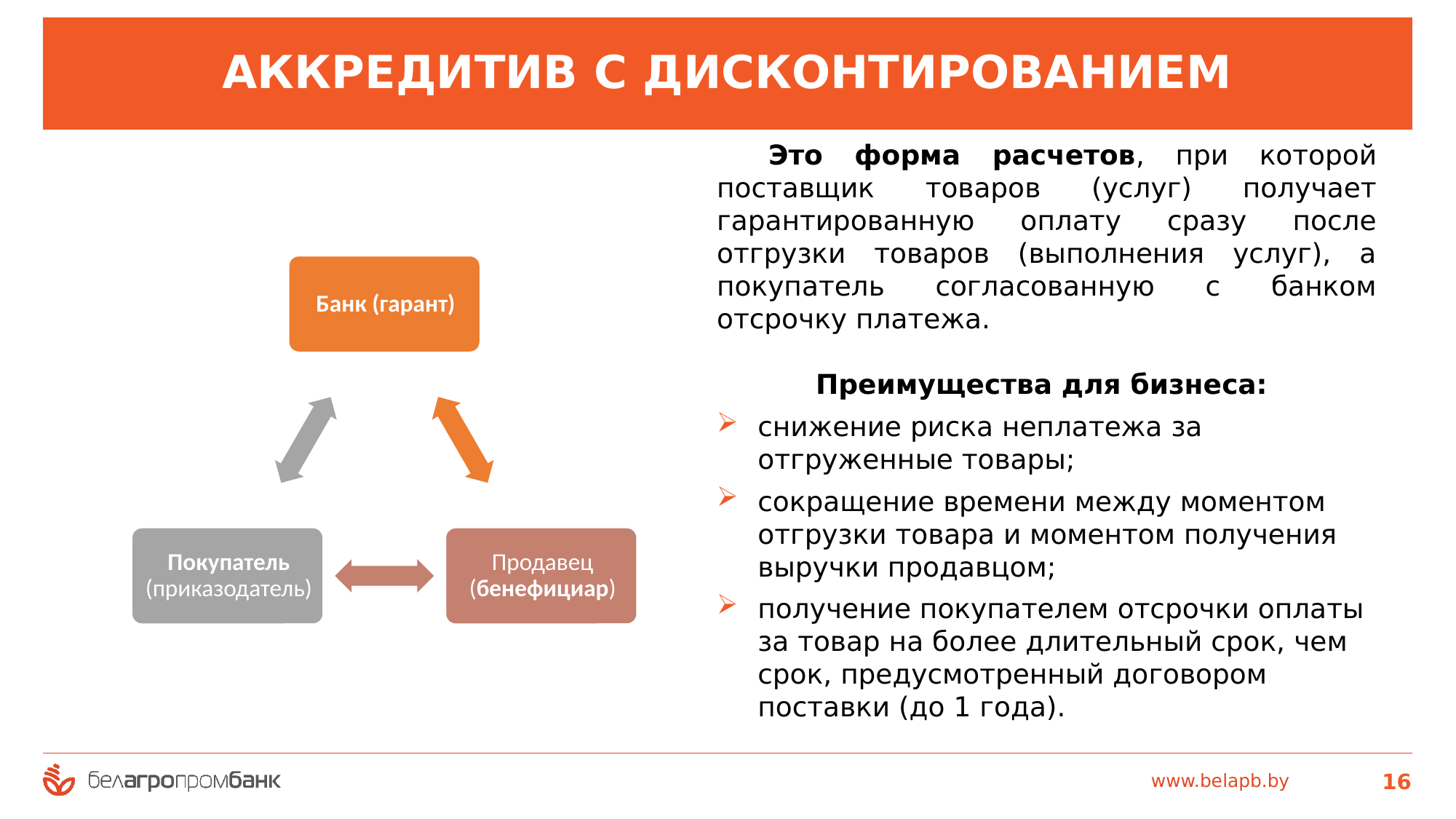

# АККРЕДИТИВ С ДИСКОНТИРОВАНИЕМ
Это форма расчетов, при которой поставщик товаров (услуг) получает гарантированную оплату сразу после отгрузки товаров (выполнения услуг), а покупатель согласованную с банком отсрочку платежа.

     Преимущества для бизнеса:
снижение риска неплатежа за отгруженные товары;
сокращение времени между моментом отгрузки товара и моментом получения выручки продавцом;
получение покупателем отсрочки оплаты за товар на более длительный срок, чем срок, предусмотренный договором поставки (до 1 года).

Банк (гарант)

Продавец (бенефициар)

Покупатель (приказодатель)